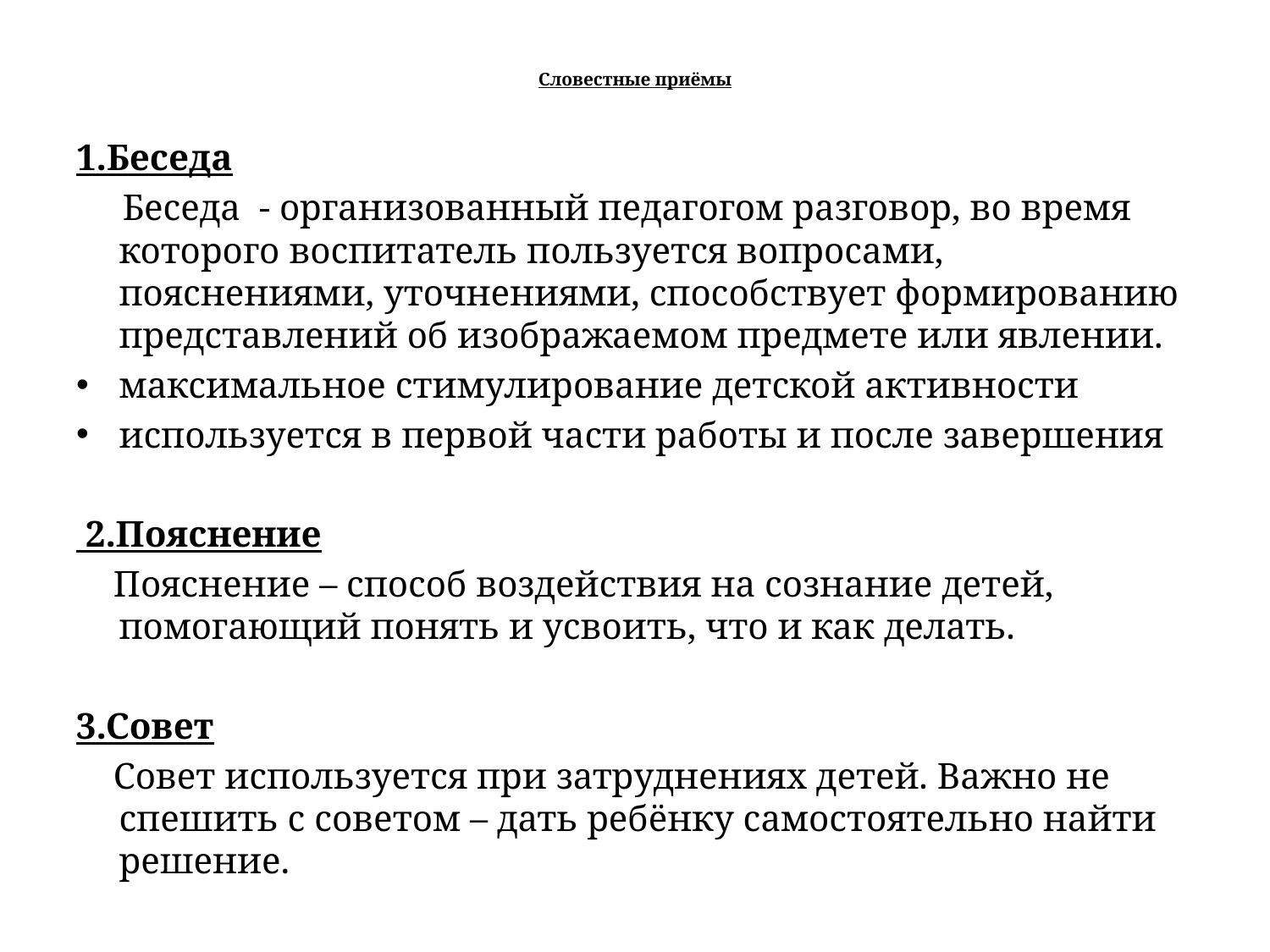

# Словестные приёмы
1.Беседа
     Беседа  - организованный педагогом разговор, во время которого воспитатель пользуется вопросами, пояснениями, уточнениями, способствует формированию представлений об изображаемом предмете или явлении.
максимальное стимулирование детской активности
используется в первой части работы и после завершения

 2.Пояснение
    Пояснение – способ воздействия на сознание детей, помогающий понять и усвоить, что и как делать.

3.Совет
    Совет используется при затруднениях детей. Важно не спешить с советом – дать ребёнку самостоятельно найти решение.